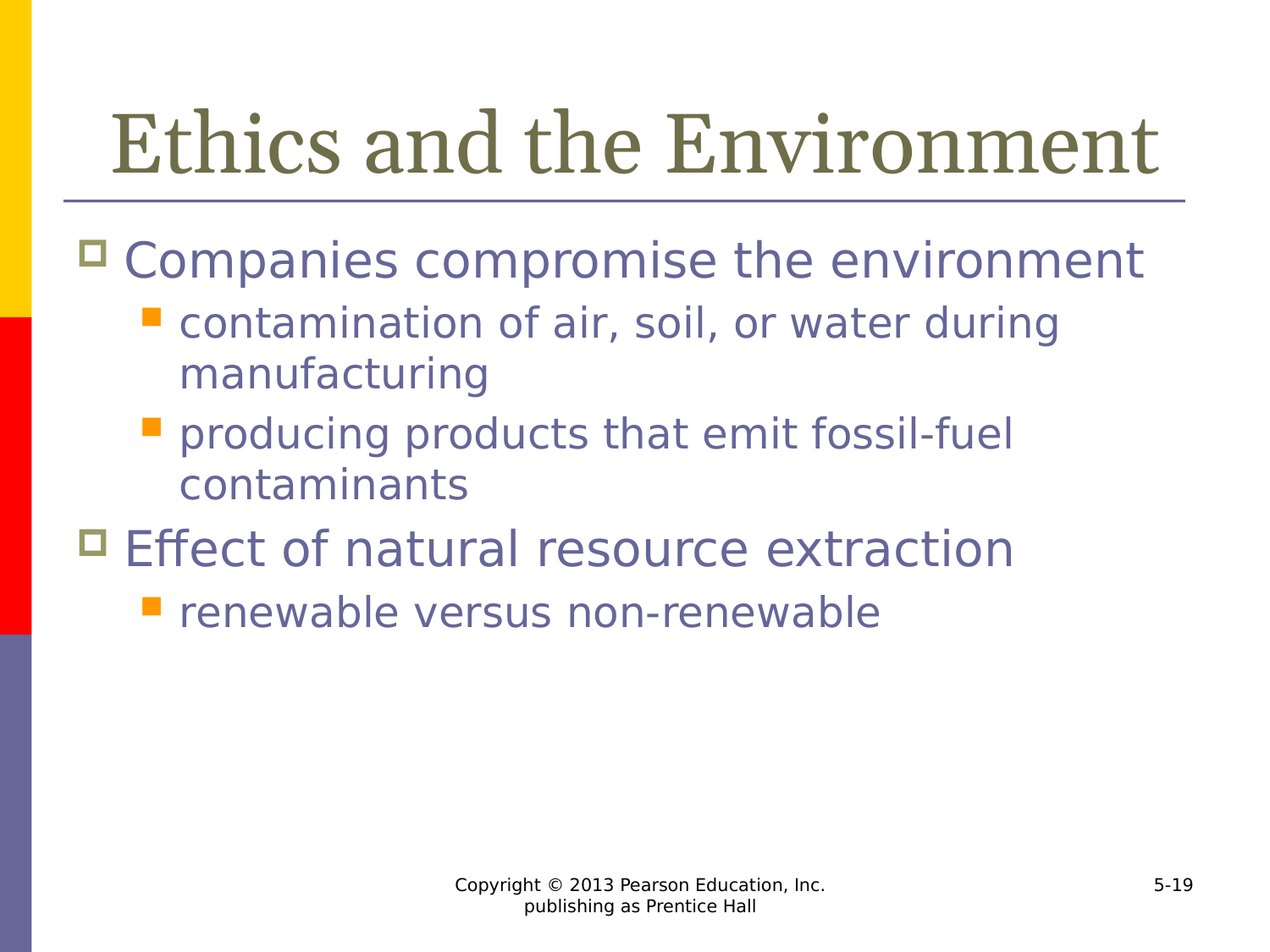

# Ethics and the Environment
Companies compromise the environment
contamination of air, soil, or water during manufacturing
producing products that emit fossil-fuel contaminants
Effect of natural resource extraction
renewable versus non-renewable
Copyright © 2013 Pearson Education, Inc. publishing as Prentice Hall
5-19